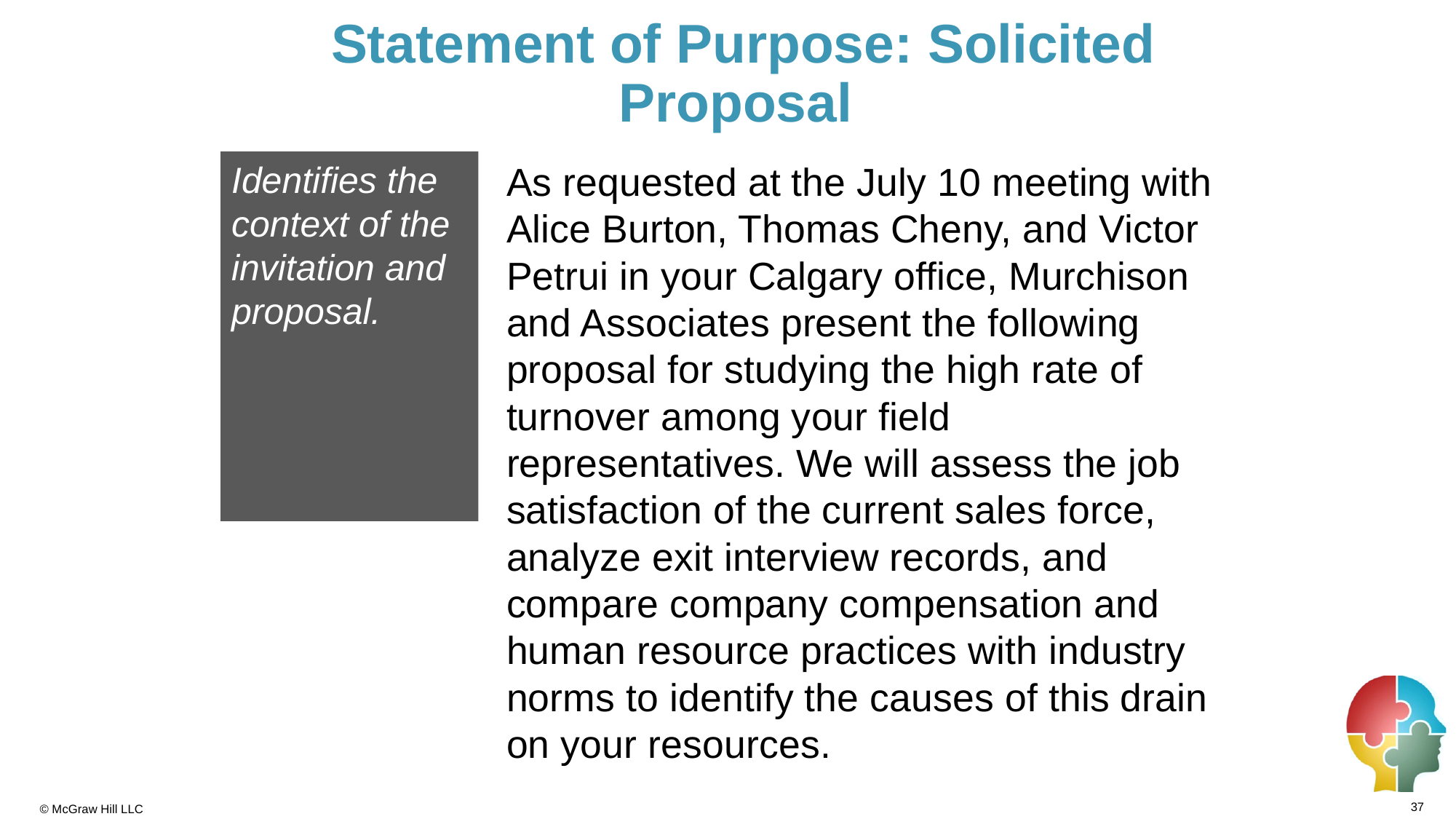

Statement of Purpose: Solicited Proposal
Identifies the context of the invitation and proposal.
As requested at the July 10 meeting with Alice Burton, Thomas Cheny, and Victor Petrui in your Calgary office, Murchison and Associates present the following proposal for studying the high rate of turnover among your field representatives. We will assess the job satisfaction of the current sales force, analyze exit interview records, and compare company compensation and human resource practices with industry norms to identify the causes of this drain on your resources.
37